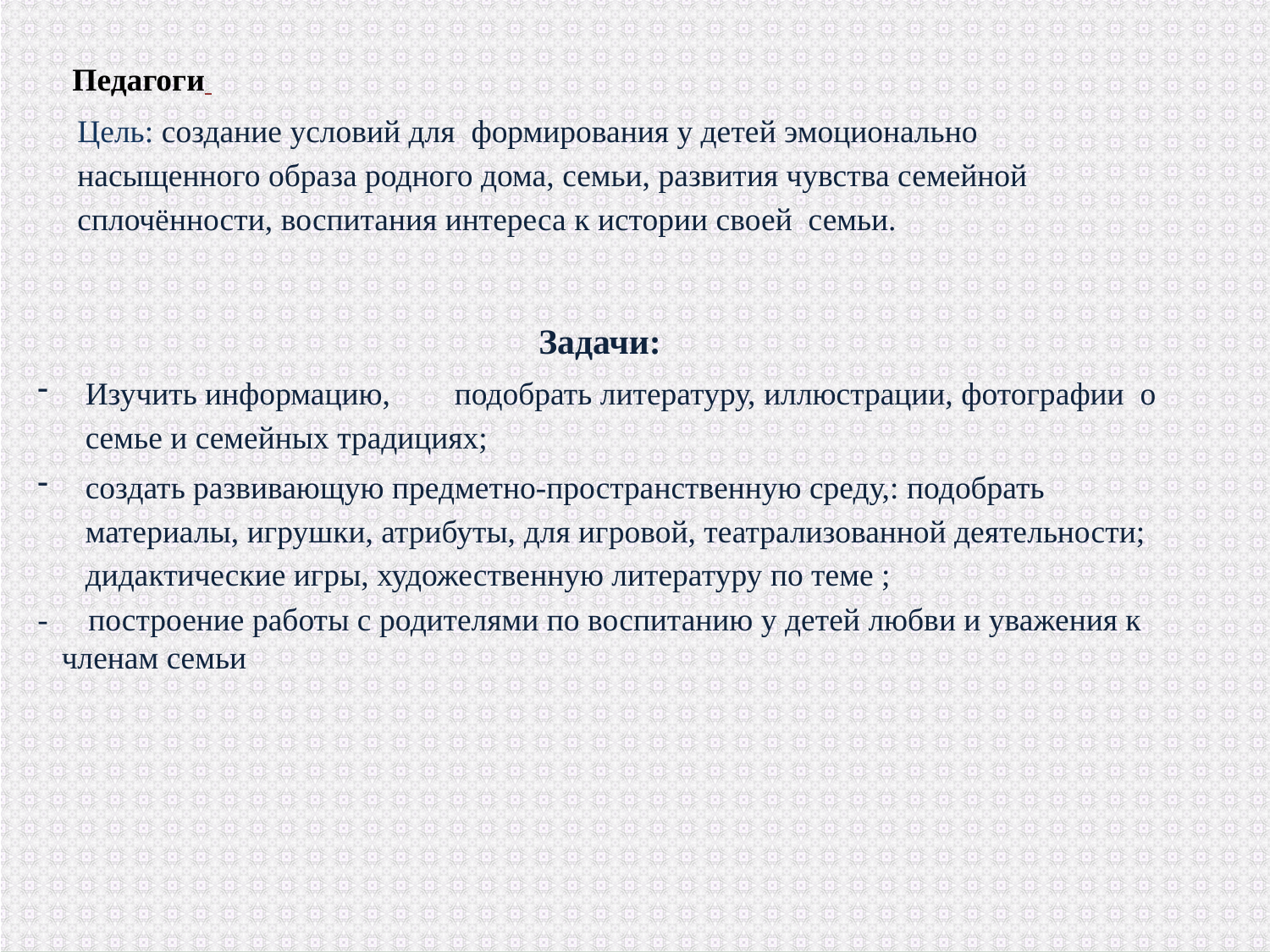

# Педагоги
Цель: создание условий для  формирования у детей эмоционально насыщенного образа родного дома, семьи, развития чувства семейной сплочённости, воспитания интереса к истории своей  семьи.
Задачи:
Изучить информацию,        подобрать литературу, иллюстрации, фотографии  о семье и семейных традициях;
создать развивающую предметно-пространственную среду,: подобрать материалы, игрушки, атрибуты, для игровой, театрализованной деятельности; дидактические игры, художественную литературу по теме ;
-     построение работы с родителями по воспитанию у детей любви и уважения к      членам семьи